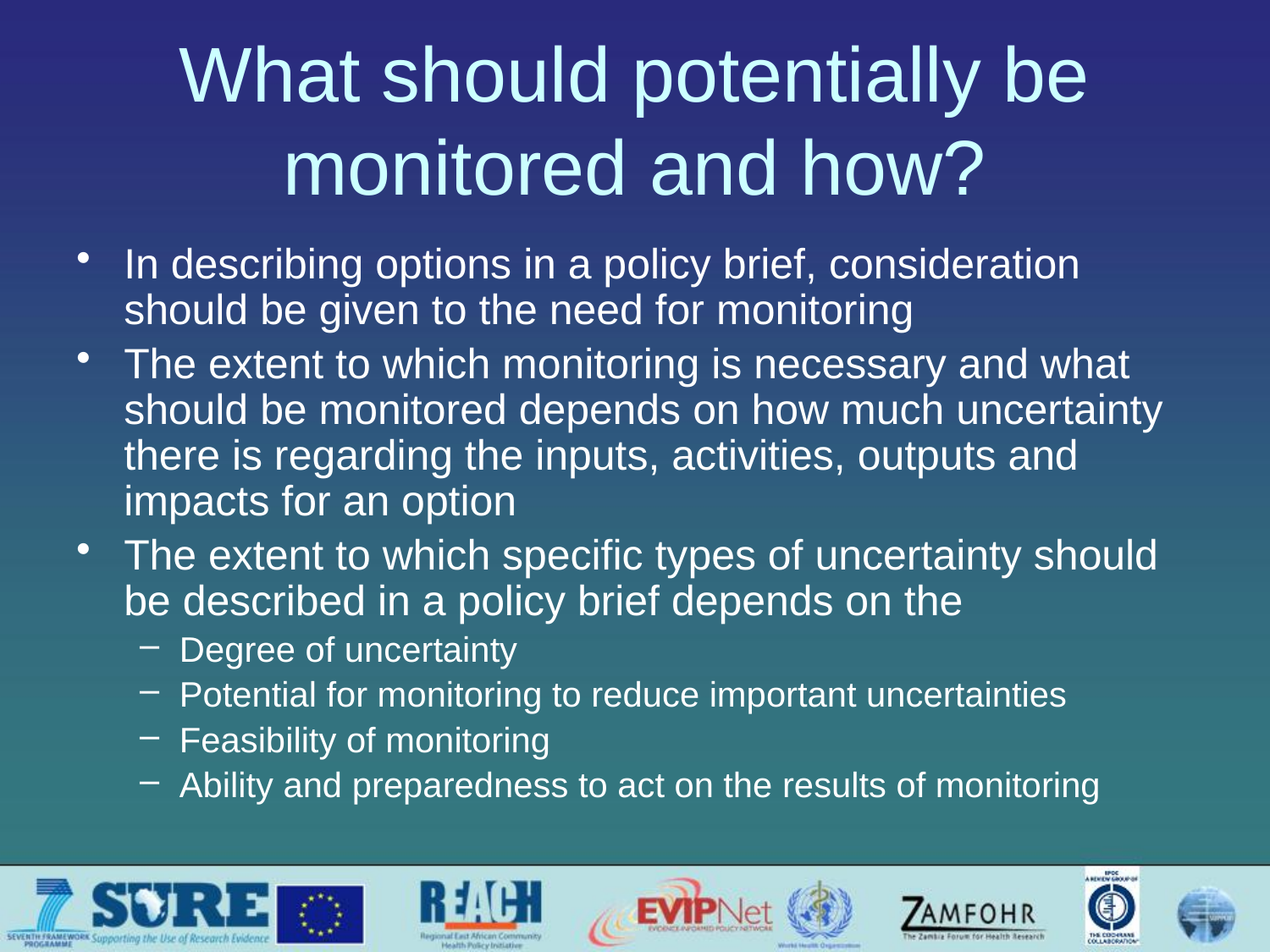

# What should potentially be monitored and how?
In describing options in a policy brief, consideration should be given to the need for monitoring
The extent to which monitoring is necessary and what should be monitored depends on how much uncertainty there is regarding the inputs, activities, outputs and impacts for an option
The extent to which specific types of uncertainty should be described in a policy brief depends on the
Degree of uncertainty
Potential for monitoring to reduce important uncertainties
Feasibility of monitoring
Ability and preparedness to act on the results of monitoring